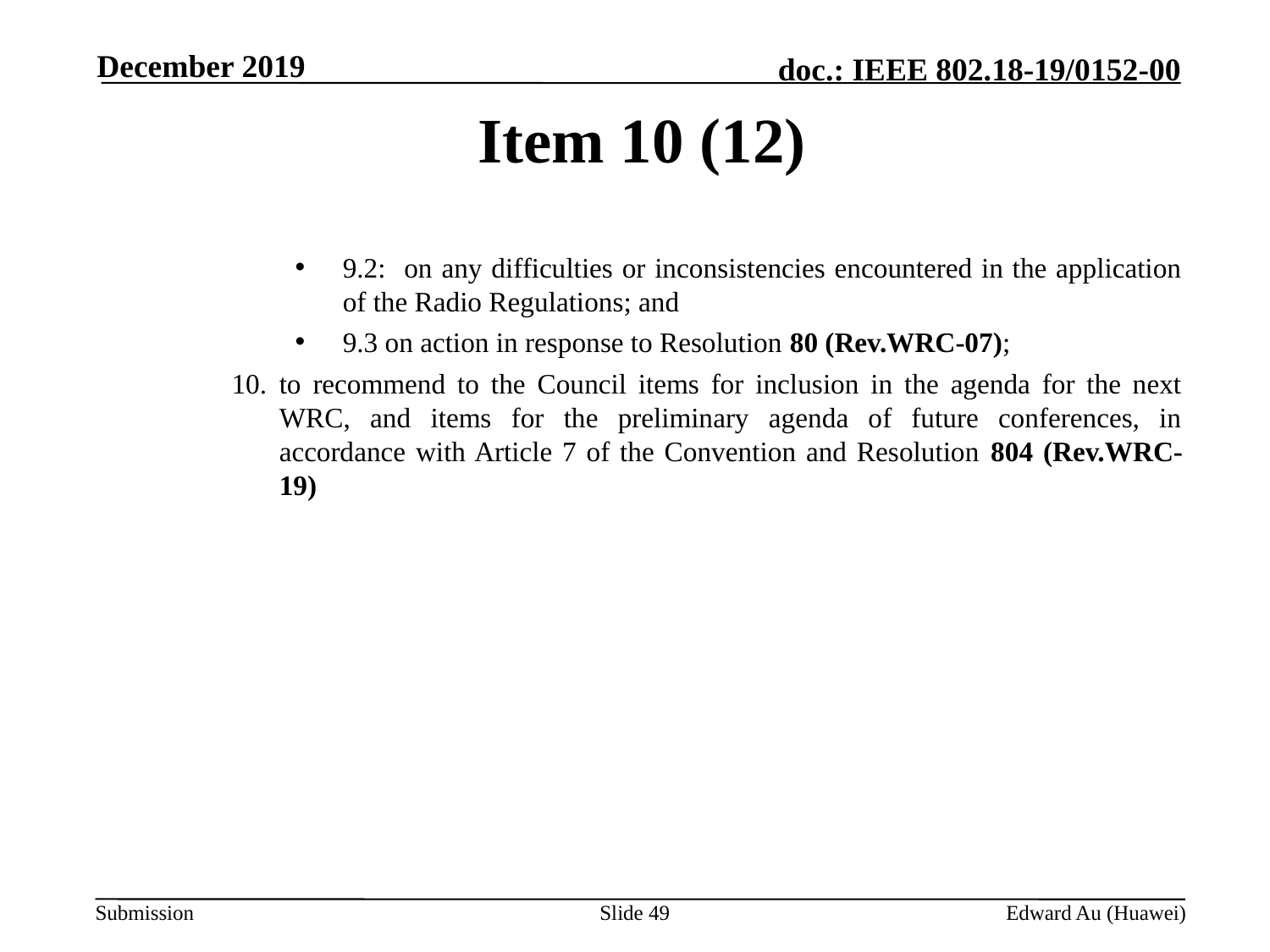

December 2019
# Item 10 (12)
9.2:  on any difficulties or inconsistencies encountered in the application of the Radio Regulations; and
9.3 on action in response to Resolution 80 (Rev.WRC-07);
to recommend to the Council items for inclusion in the agenda for the next WRC, and items for the preliminary agenda of future conferences, in accordance with Article 7 of the Convention and Resolution 804 (Rev.WRC-19)

Slide 49
Edward Au (Huawei)